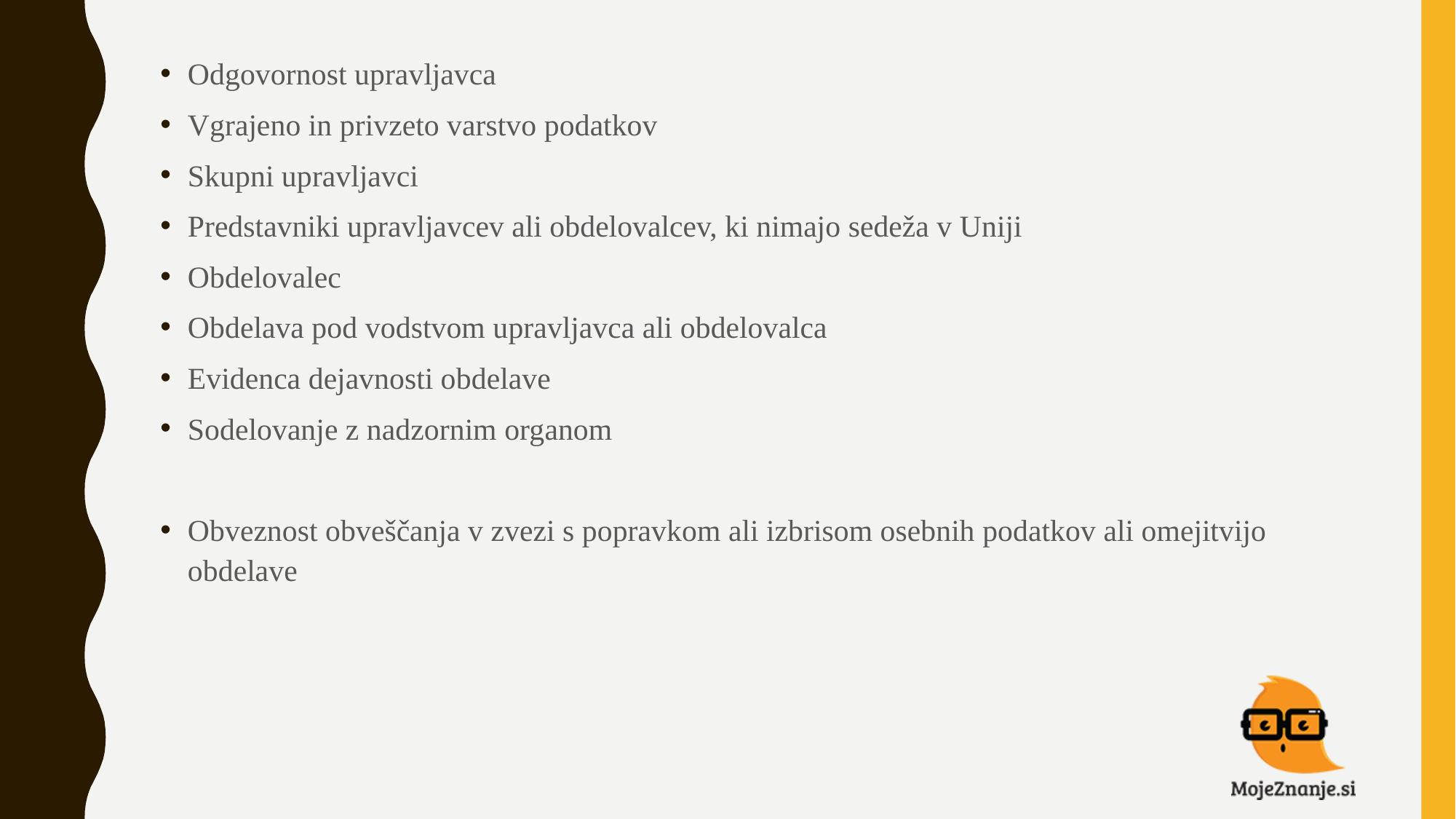

#
Odgovornost upravljavca
Vgrajeno in privzeto varstvo podatkov
Skupni upravljavci
Predstavniki upravljavcev ali obdelovalcev, ki nimajo sedeža v Uniji
Obdelovalec
Obdelava pod vodstvom upravljavca ali obdelovalca
Evidenca dejavnosti obdelave
Sodelovanje z nadzornim organom

Obveznost obveščanja v zvezi s popravkom ali izbrisom osebnih podatkov ali omejitvijo obdelave